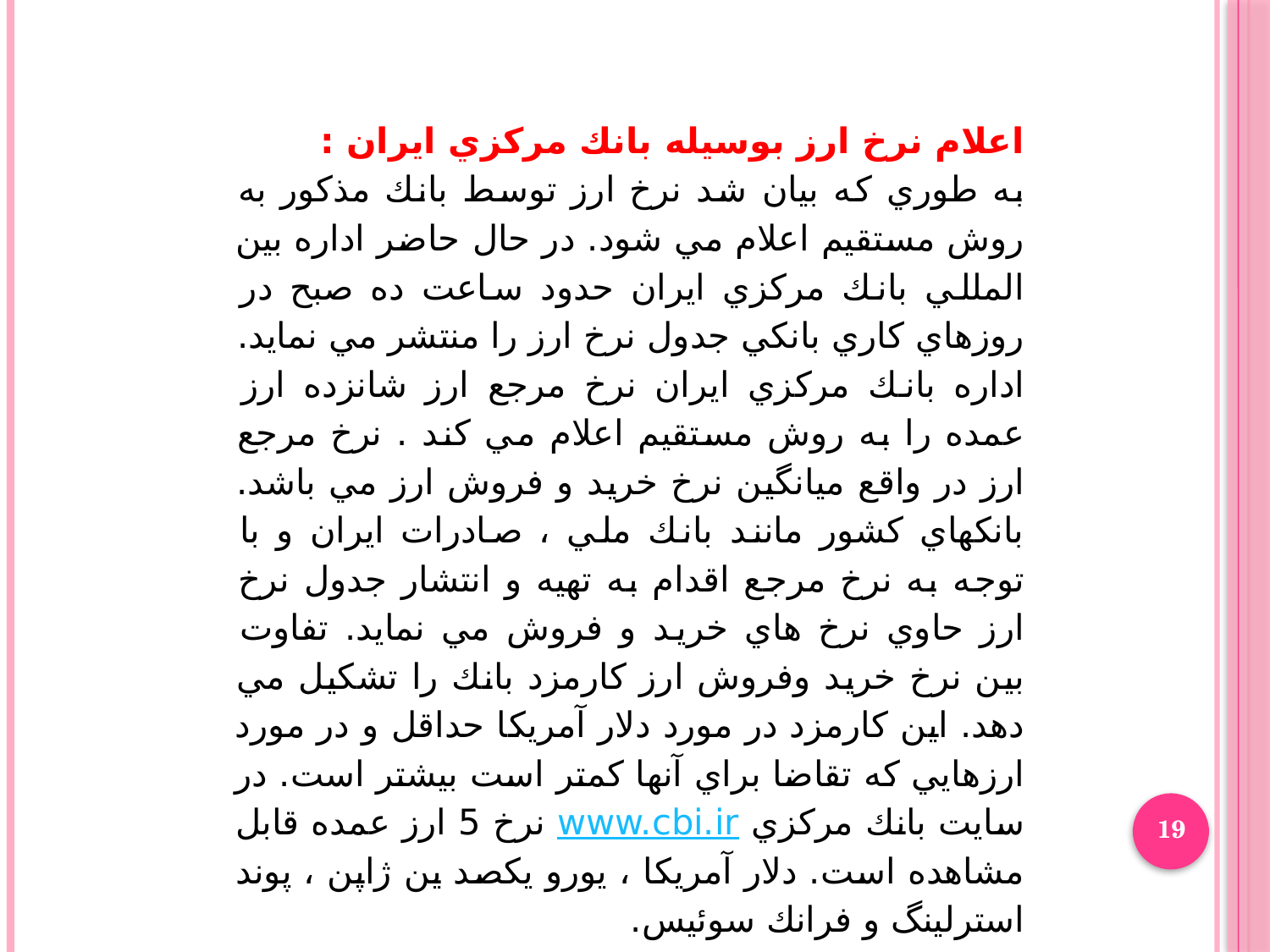

اعلام نرخ ارز بوسيله بانك مركزي ايران :
به طوري كه بيان شد نرخ ارز توسط بانك مذكور به روش مستقيم اعلام مي شود. در حال حاضر اداره بين المللي بانك مركزي ايران حدود ساعت ده صبح در روزهاي كاري بانكي جدول نرخ ارز را منتشر مي نمايد.
اداره بانك مركزي ايران نرخ مرجع ارز شانزده ارز عمده را به روش مستقيم اعلام مي كند . نرخ مرجع ارز در واقع ميانگين نرخ خريد و فروش ارز مي باشد. بانكهاي كشور مانند بانك ملي ، صادرات ايران و با توجه به نرخ مرجع اقدام به تهيه و انتشار جدول نرخ ارز حاوي نرخ هاي خريد و فروش مي نمايد. تفاوت بين نرخ خريد وفروش ارز كارمزد بانك را تشكيل مي دهد. اين كارمزد در مورد دلار آمريكا حداقل و در مورد ارزهايي كه تقاضا براي آنها كمتر است بيشتر است. در سايت بانك مركزي www.cbi.ir نرخ 5 ارز عمده قابل مشاهده است. دلار آمريكا ، يورو يكصد ين ژاپن ، پوند استرلينگ و فرانك سوئيس.
19